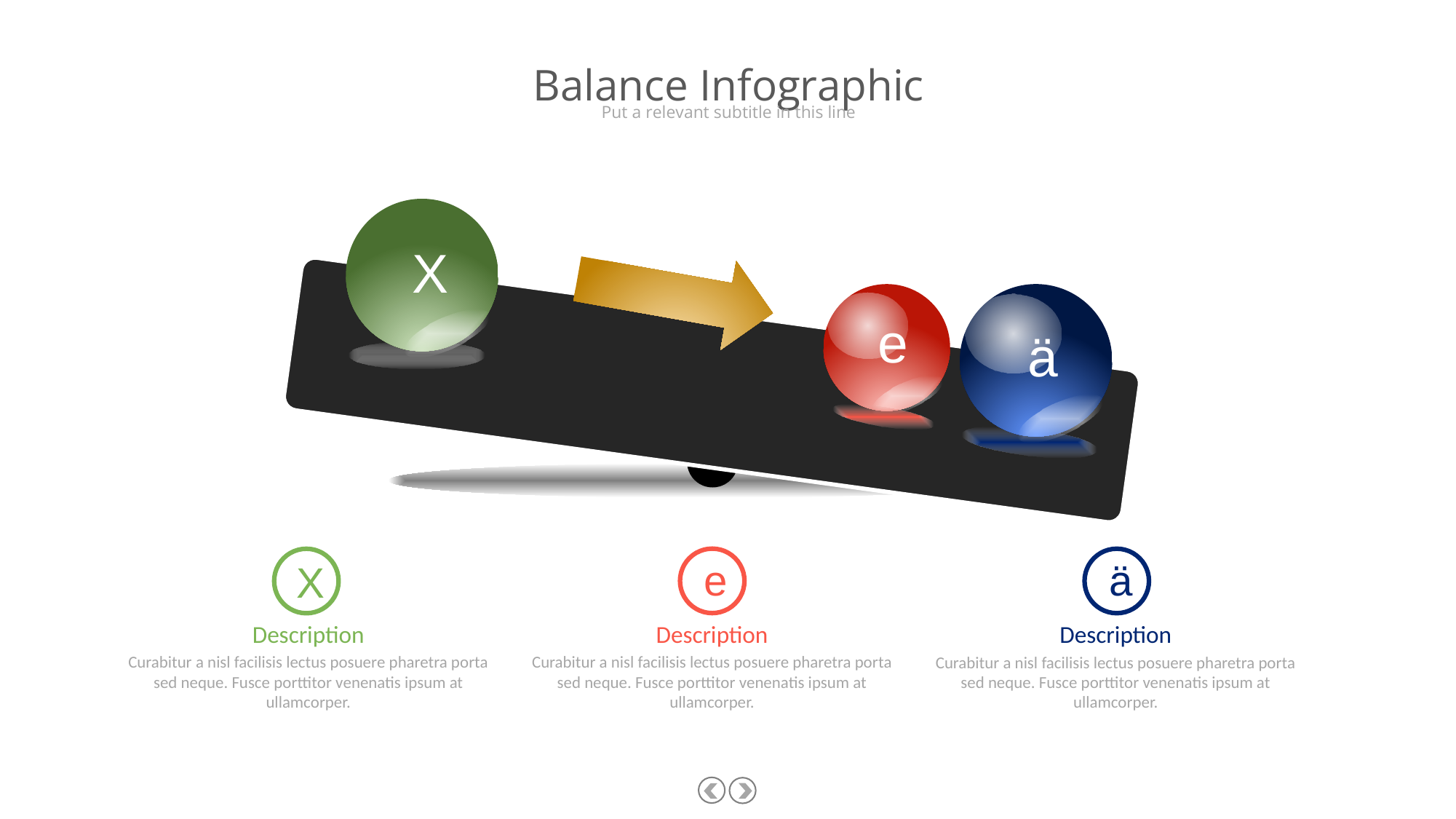

Balance Infographic
Put a relevant subtitle in this line

X

e

ä

e
ä

X
Description
Curabitur a nisl facilisis lectus posuere pharetra porta sed neque. Fusce porttitor venenatis ipsum at ullamcorper.
Description
Curabitur a nisl facilisis lectus posuere pharetra porta sed neque. Fusce porttitor venenatis ipsum at ullamcorper.
Description
Curabitur a nisl facilisis lectus posuere pharetra porta sed neque. Fusce porttitor venenatis ipsum at ullamcorper.